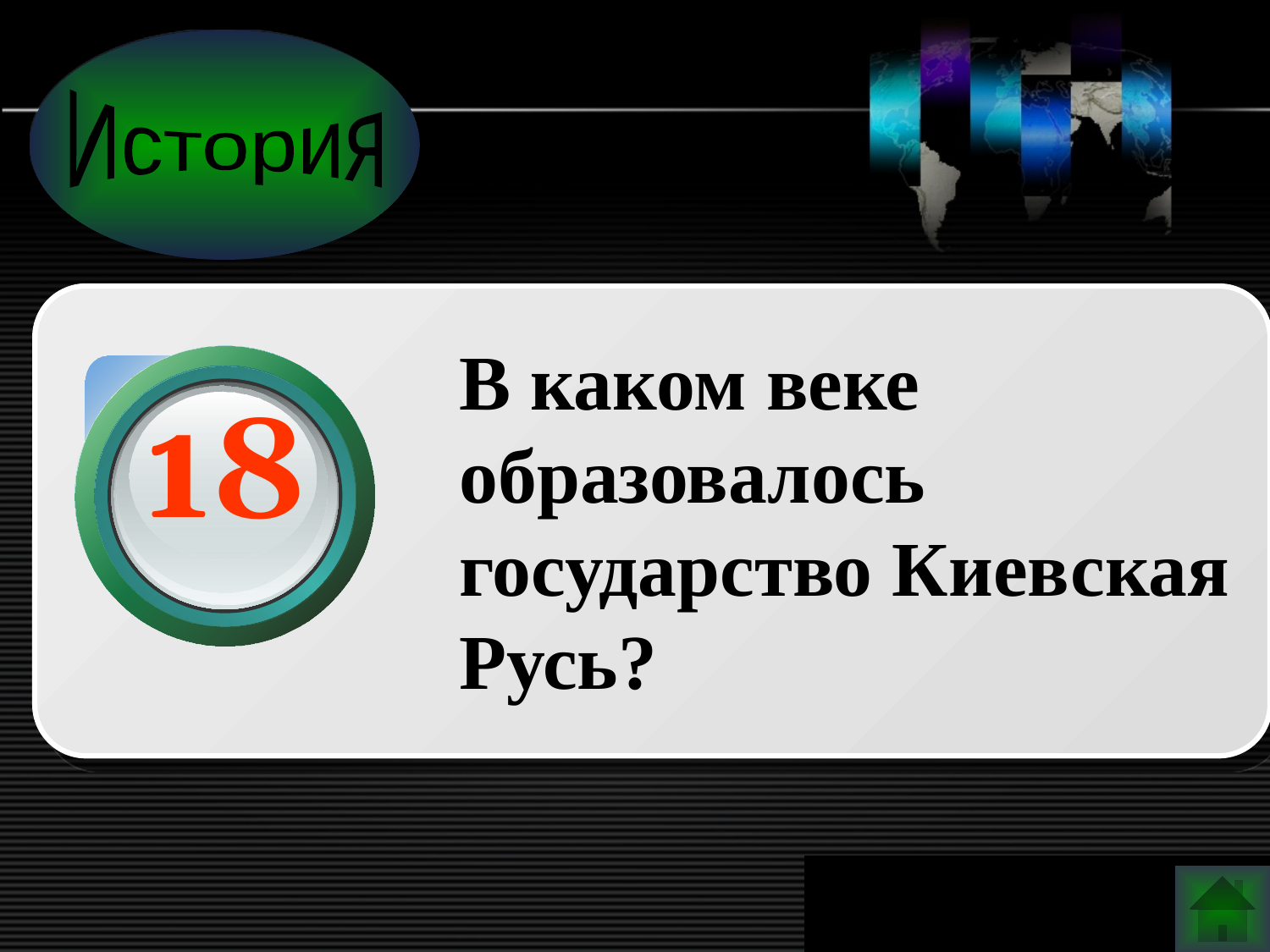

История

В каком веке образовалось государство Киевская Русь?

18

www.themegallery.com